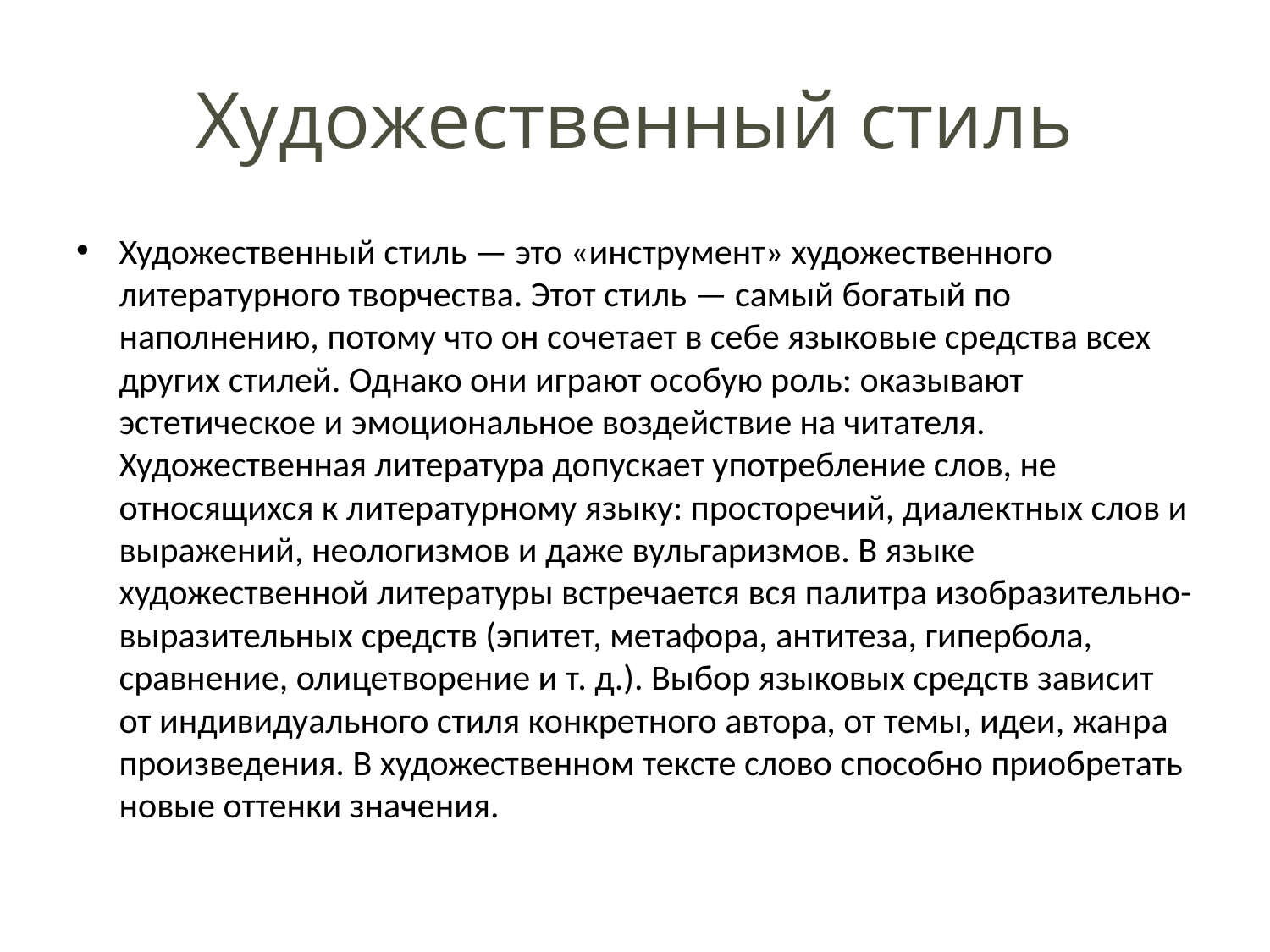

# Художественный стиль
Художественный стиль — это «инструмент» художественного литературного творчества. Этот стиль — самый богатый по наполнению, потому что он сочетает в себе языковые средства всех других стилей. Однако они играют особую роль: оказывают эстетическое и эмоциональное воздействие на читателя. Художественная литература допускает употребление слов, не относящихся к литературному языку: просторечий, диалектных слов и выражений, неологизмов и даже вульгаризмов. В языке художественной литературы встречается вся палитра изобразительно-выразительных средств (эпитет, метафора, антитеза, гипербола, сравнение, олицетворение и т. д.). Выбор языковых средств зависит от индивидуального стиля конкретного автора, от темы, идеи, жанра произведения. В художественном тексте слово способно приобретать новые оттенки значения.